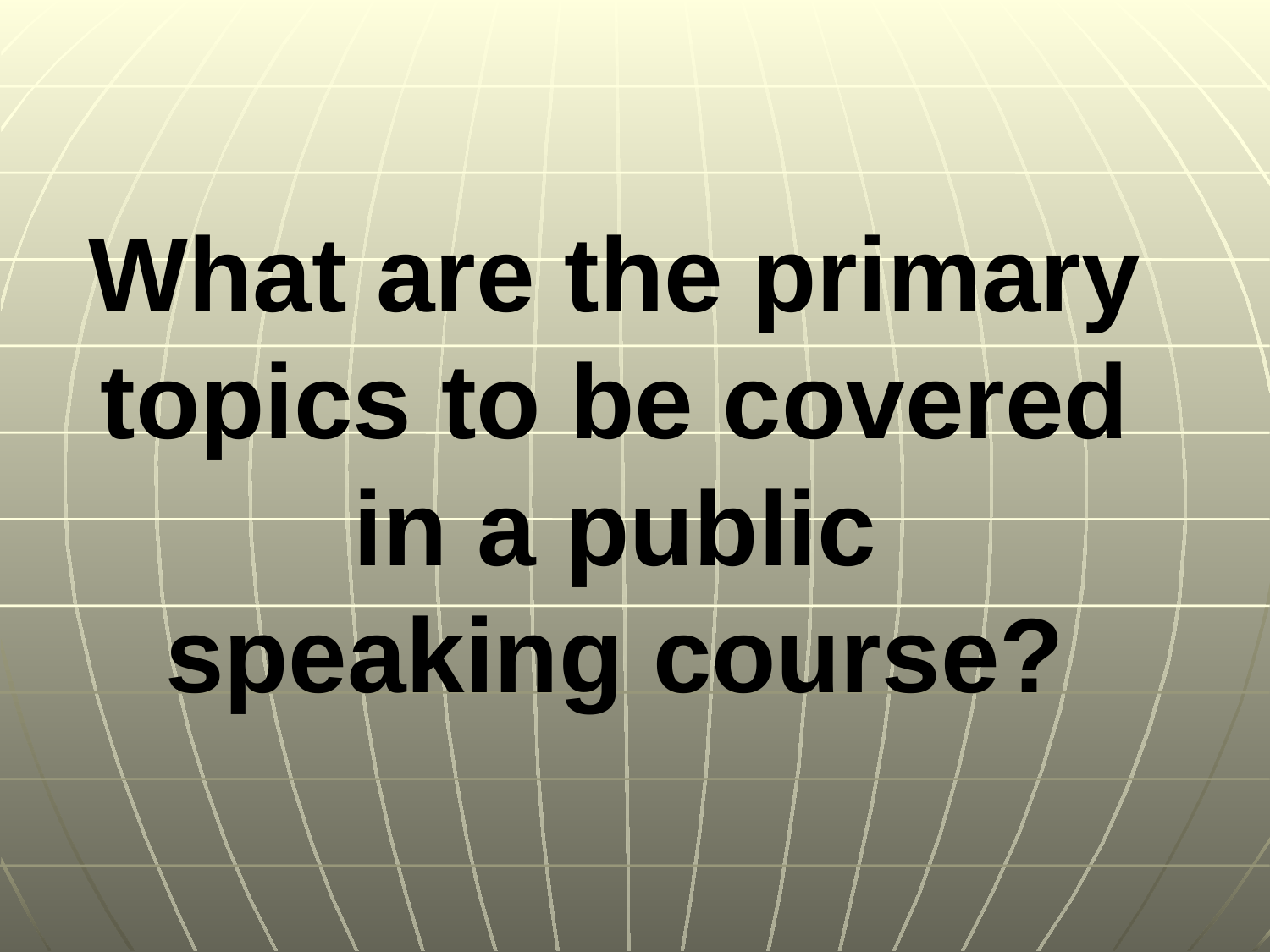

What are the primary
topics to be covered
in a public
speaking course?